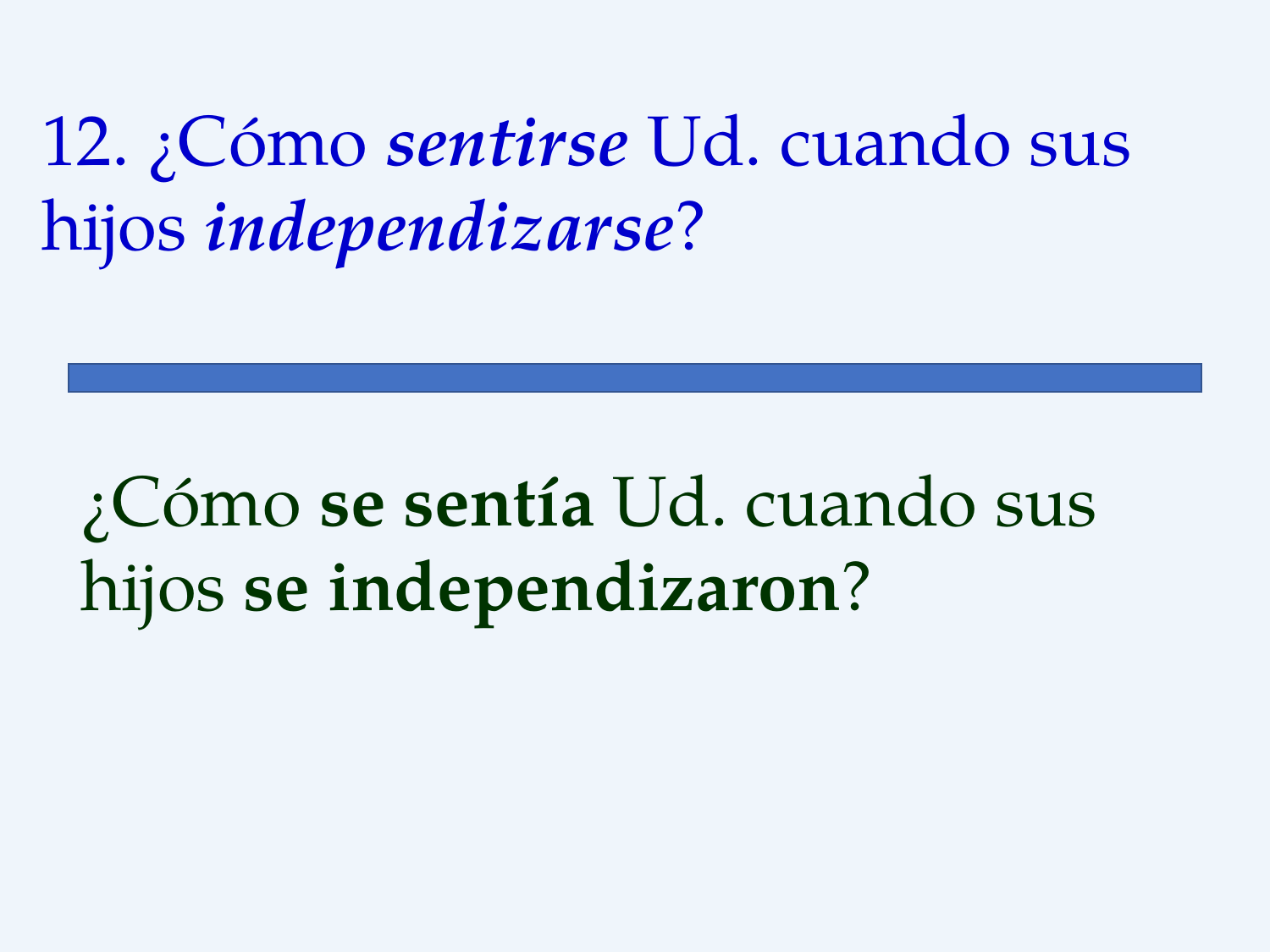

12. ¿Cómo sentirse Ud. cuando sus hijos independizarse?

¿Cómo se sentía Ud. cuando sus hijos se independizaron?